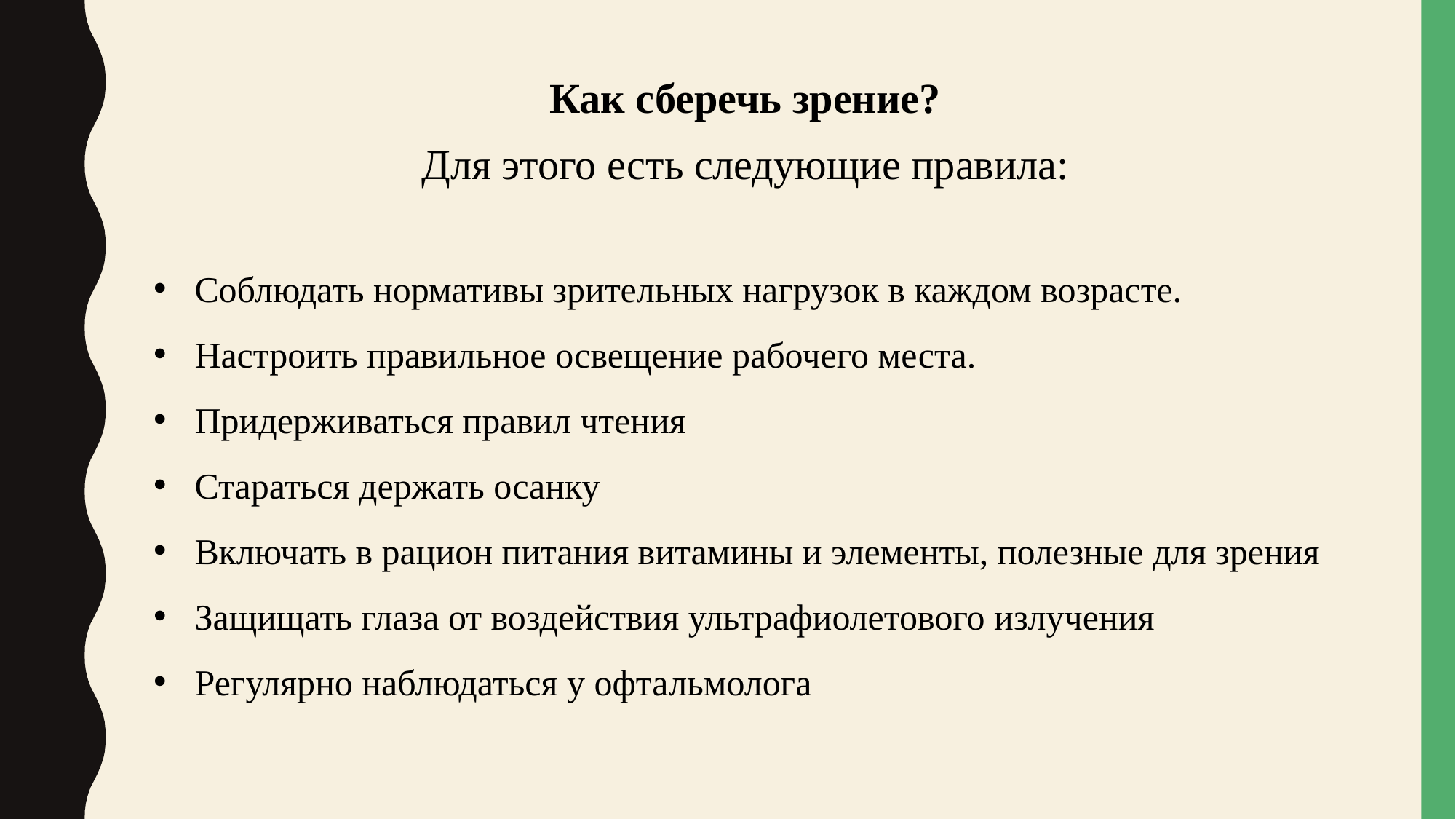

Как сберечь зрение?
Для этого есть следующие правила:

Соблюдать нормативы зрительных нагрузок в каждом возрасте.
Настроить правильное освещение рабочего места.
Придерживаться правил чтения
Стараться держать осанку
Включать в рацион питания витамины и элементы, полезные для зрения
Защищать глаза от воздействия ультрафиолетового излучения
Регулярно наблюдаться у офтальмолога